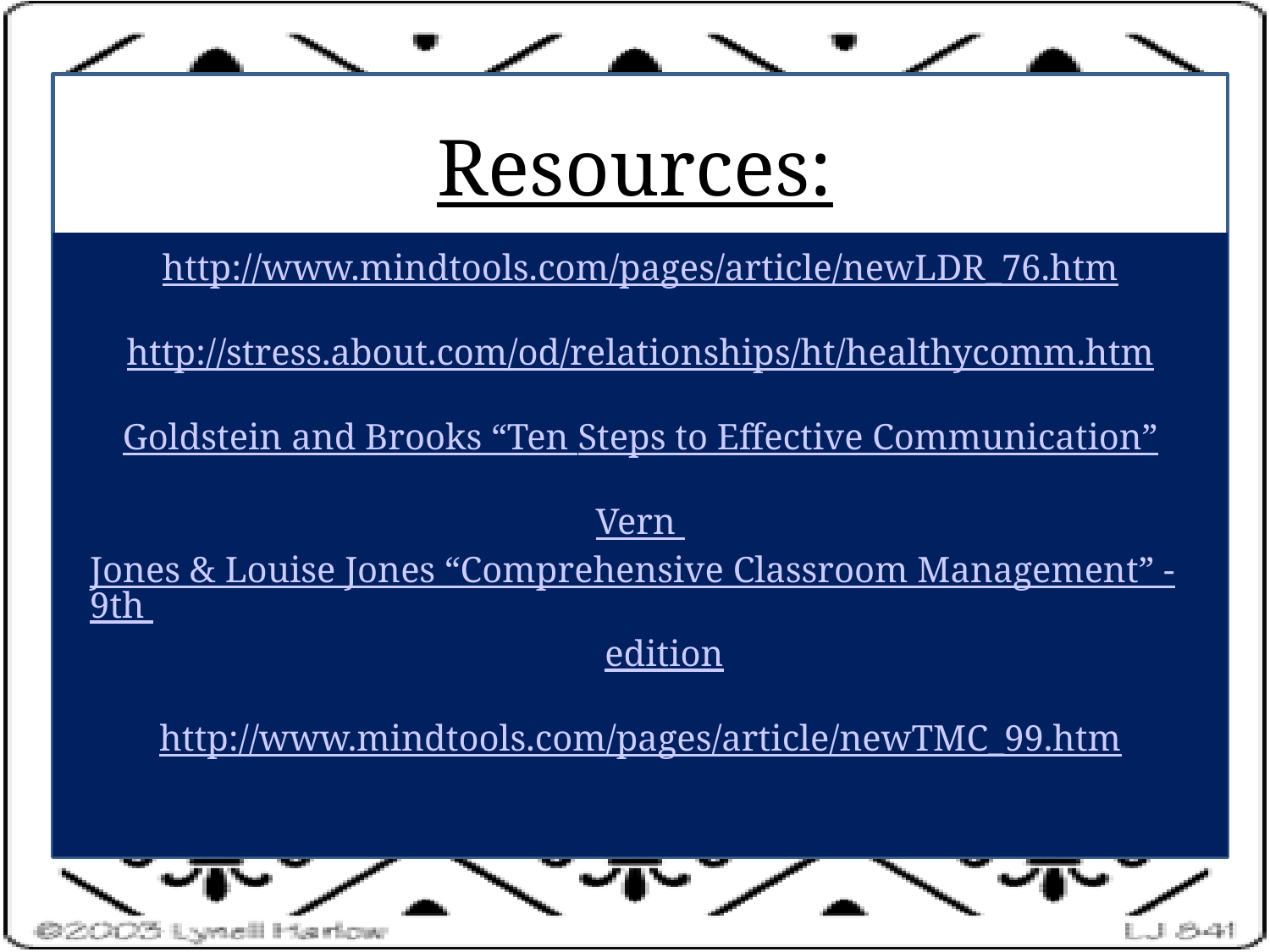

.
# Resources:
http://www.mindtools.com/pages/article/newLDR_76.htm
http://stress.about.com/od/relationships/ht/healthycomm.htm
Goldstein and Brooks “Ten Steps to Effective Communication”
Vern Jones & Louise Jones “Comprehensive Classroom Management” -9th edition
http://www.mindtools.com/pages/article/newTMC_99.htm